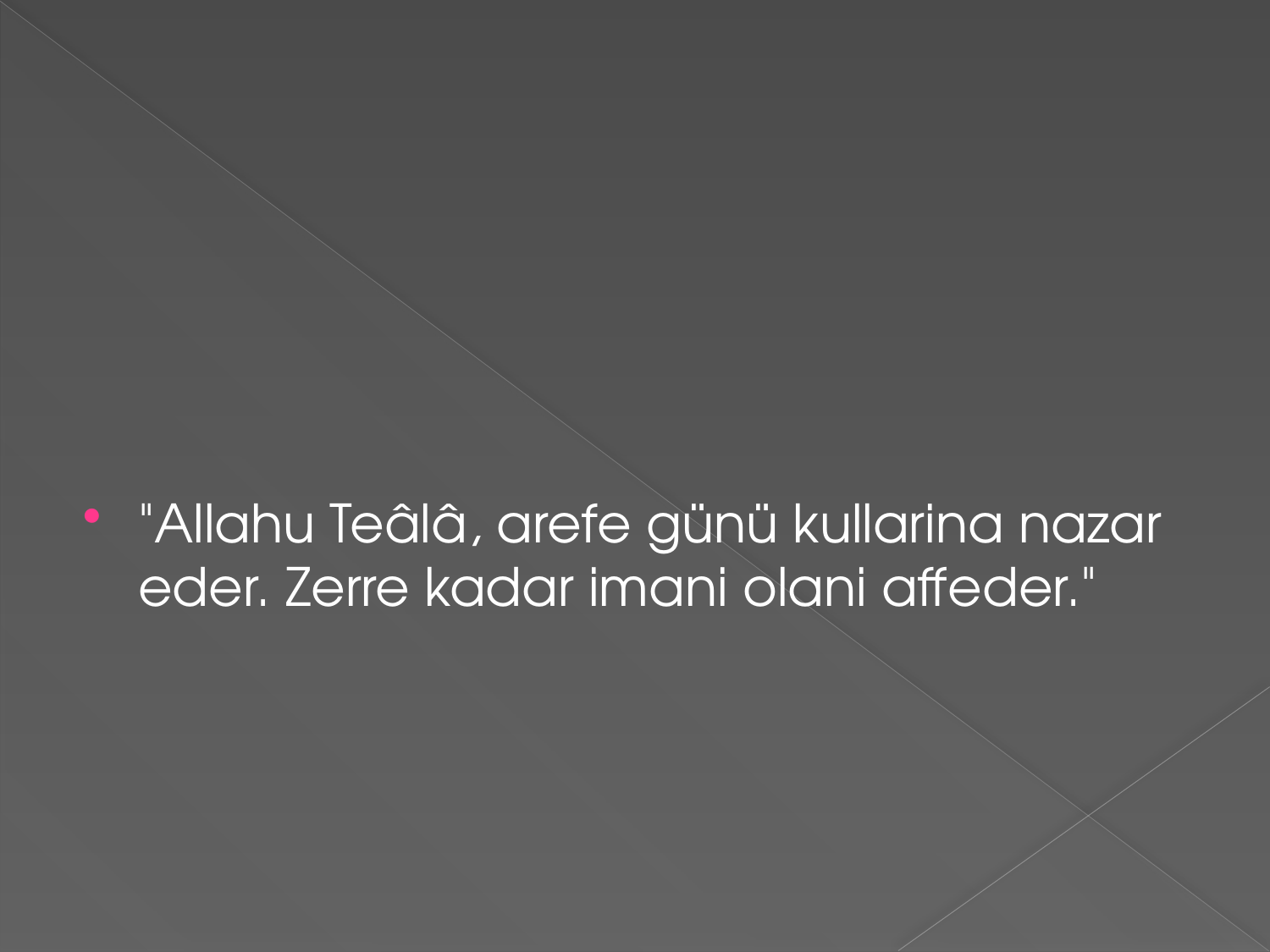

#

"Allahu Teâlâ, arefe günü kullarina nazar eder. Zerre kadar imani olani affeder."